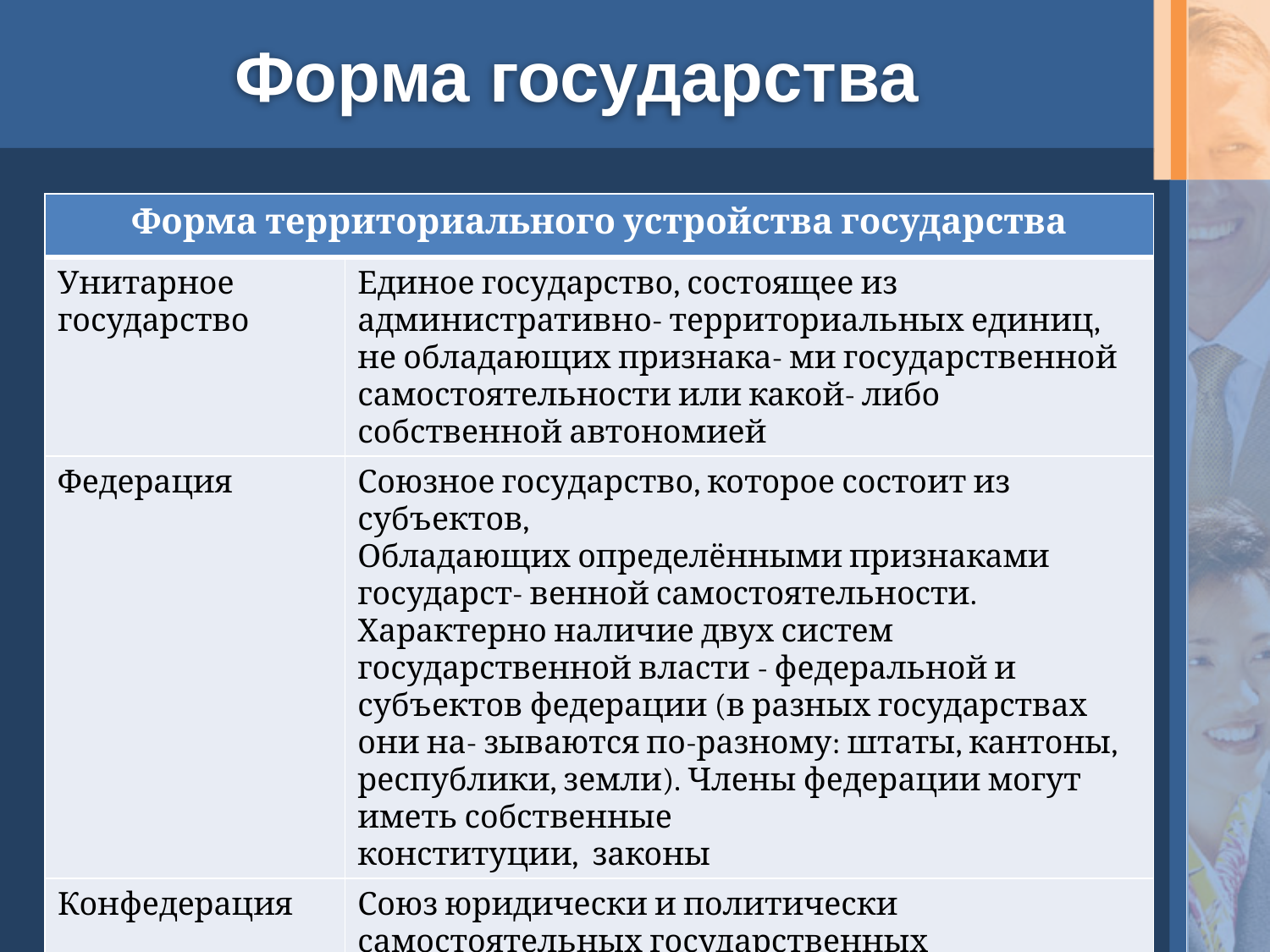

# Форма государства
| Форма территориального устройства государства |  |
| --- | --- |
| Унитарное государство | Единое государство, состоящее из административно- территориальных единиц, не обладающих признака- ми государственной самостоятельности или какой- либо собственной автономией |
| Федерация | Союзное государство, которое состоит из субъектов, Обладающих определёнными признаками государст- венной самостоятельности. Характерно наличие двух систем государственной власти - федеральной и субъектов федерации (в разных государствах они на- зываются по-разному: штаты, кантоны, республики, земли). Члены федерации могут иметь собственные конституции, законы |
| Конфедерация | Союз юридически и политически самостоятельных государственных образований, который создаётся для достижения единых целей и разрешения общих проблем |